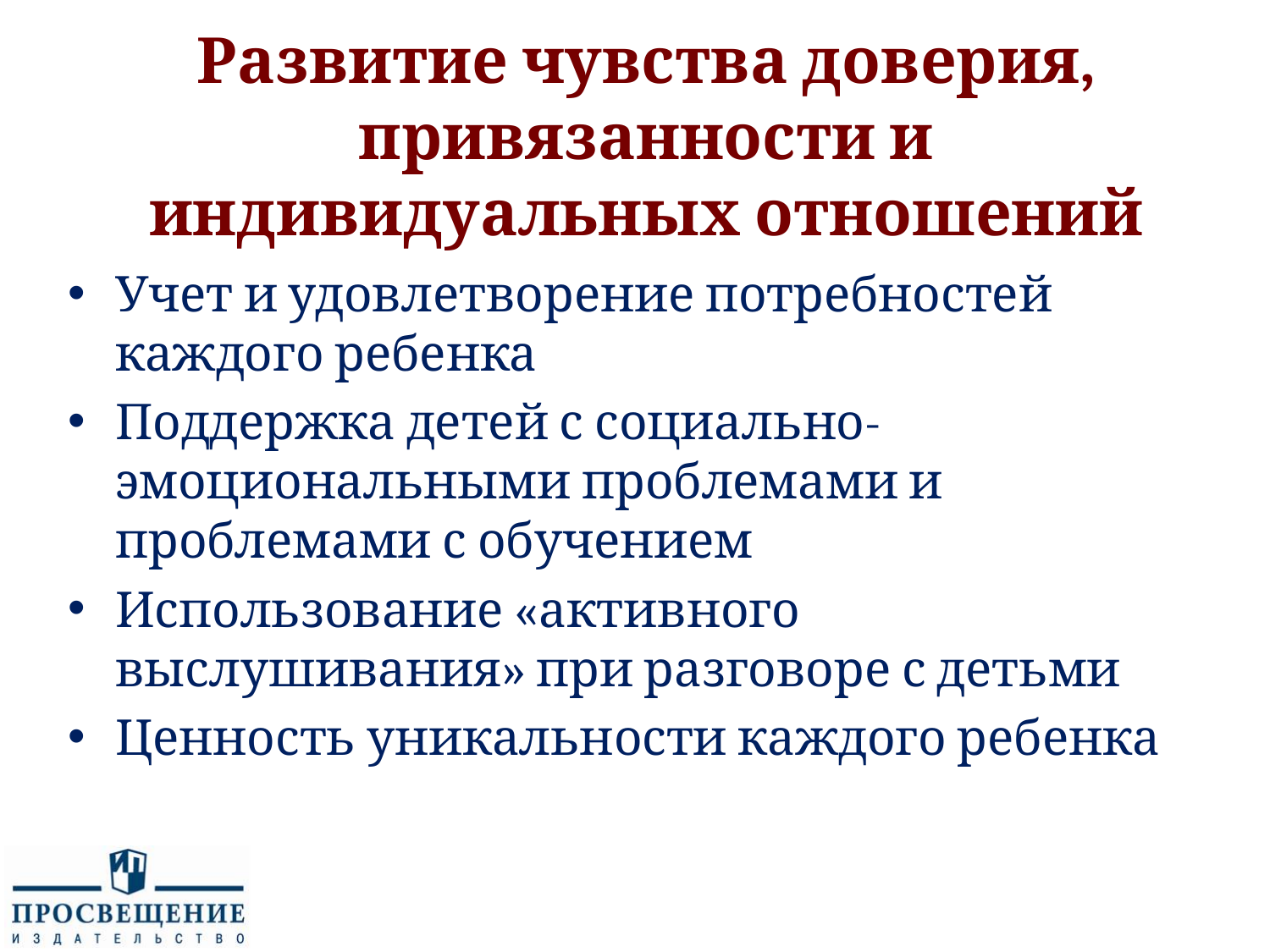

# Развитие чувства доверия, привязанности и индивидуальных отношений
Учет и удовлетворение потребностей каждого ребенка
Поддержка детей с социально-эмоциональными проблемами и проблемами с обучением
Использование «активного выслушивания» при разговоре с детьми
Ценность уникальности каждого ребенка